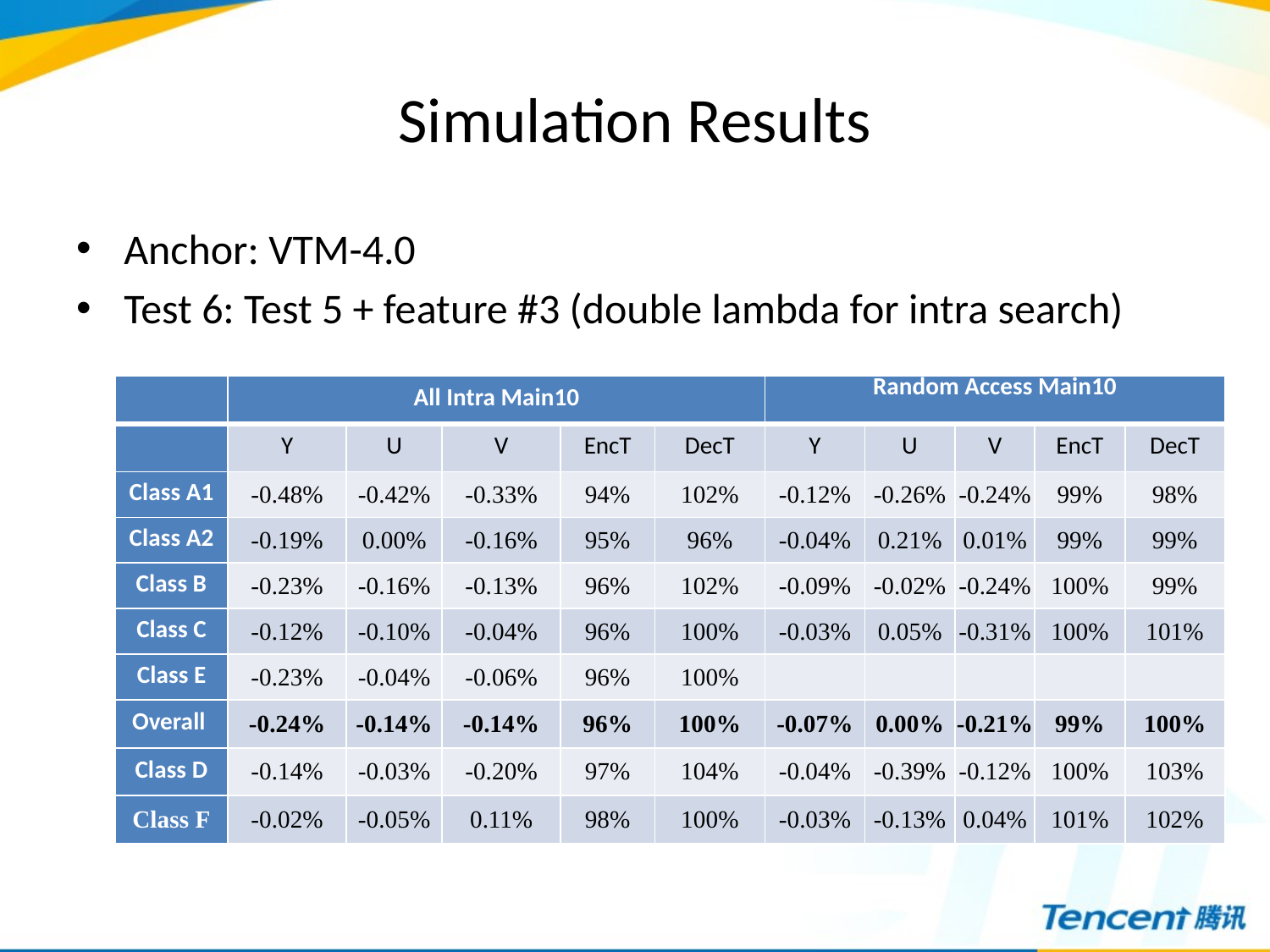

# Simulation Results
Anchor: VTM-4.0
Test 6: Test 5 + feature #3 (double lambda for intra search)

|  | All Intra Main10 |  |  |  |  | Random Access Main10 |  |  |  |  |
| --- | --- | --- | --- | --- | --- | --- | --- | --- | --- | --- |
|  | Y | U | V | EncT | DecT | Y | U | V | EncT | DecT |
| Class A1 | -0.48% | -0.42% | -0.33% | 94% | 102% | -0.12% | -0.26% | -0.24% | 99% | 98% |
| Class A2 | -0.19% | 0.00% | -0.16% | 95% | 96% | -0.04% | 0.21% | 0.01% | 99% | 99% |
| Class B | -0.23% | -0.16% | -0.13% | 96% | 102% | -0.09% | -0.02% | -0.24% | 100% | 99% |
| Class C | -0.12% | -0.10% | -0.04% | 96% | 100% | -0.03% | 0.05% | -0.31% | 100% | 101% |
| Class E | -0.23% | -0.04% | -0.06% | 96% | 100% |  |  |  |  |  |
| Overall | -0.24% | -0.14% | -0.14% | 96% | 100% | -0.07% | 0.00% | -0.21% | 99% | 100% |
| Class D | -0.14% | -0.03% | -0.20% | 97% | 104% | -0.04% | -0.39% | -0.12% | 100% | 103% |
| Class F | -0.02% | -0.05% | 0.11% | 98% | 100% | -0.03% | -0.13% | 0.04% | 101% | 102% |